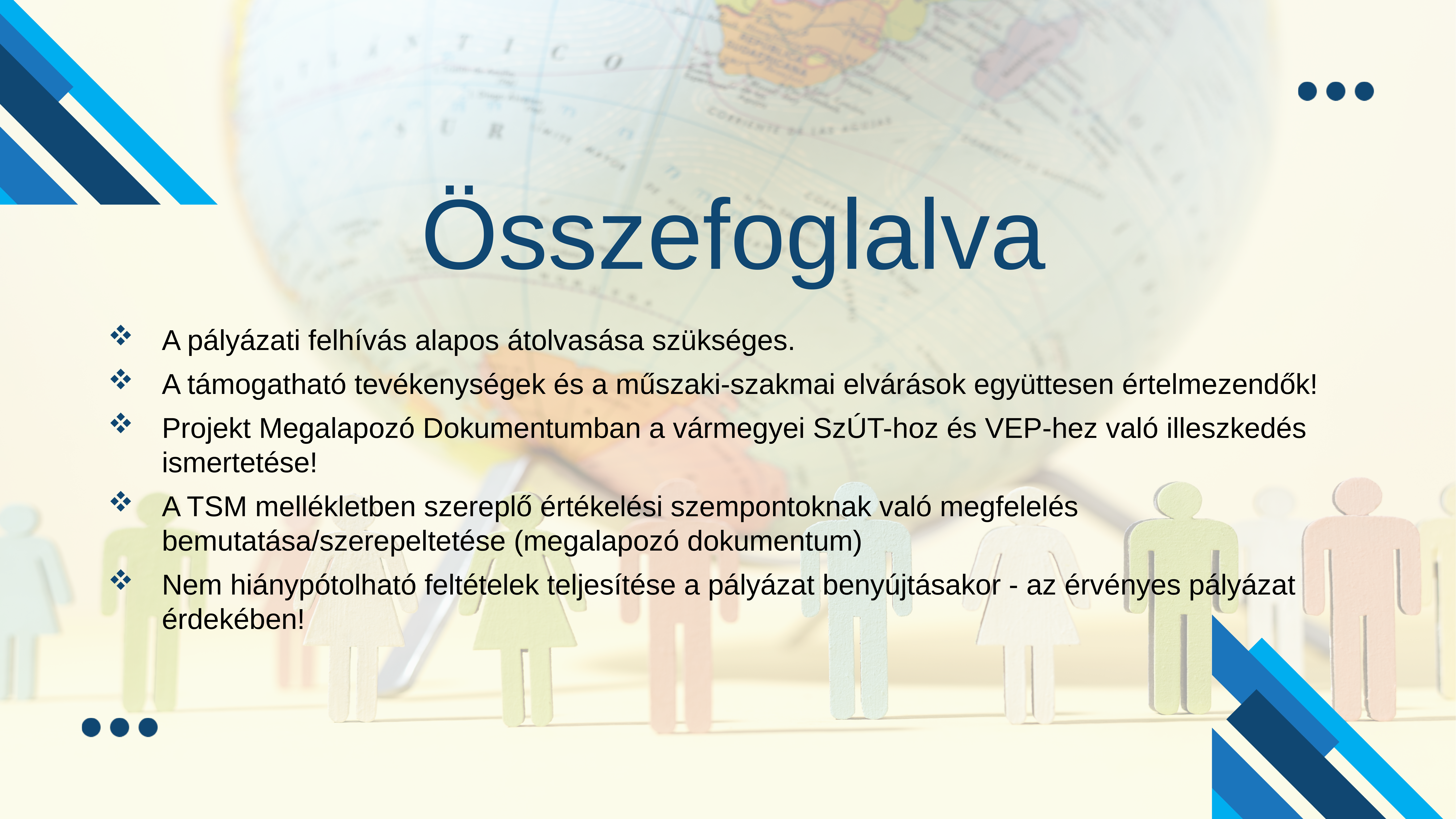

Összefoglalva
A pályázati felhívás alapos átolvasása szükséges.
A támogatható tevékenységek és a műszaki-szakmai elvárások együttesen értelmezendők!
Projekt Megalapozó Dokumentumban a vármegyei SzÚT-hoz és VEP-hez való illeszkedés ismertetése!
A TSM mellékletben szereplő értékelési szempontoknak való megfelelés bemutatása/szerepeltetése (megalapozó dokumentum)
Nem hiánypótolható feltételek teljesítése a pályázat benyújtásakor - az érvényes pályázat érdekében!